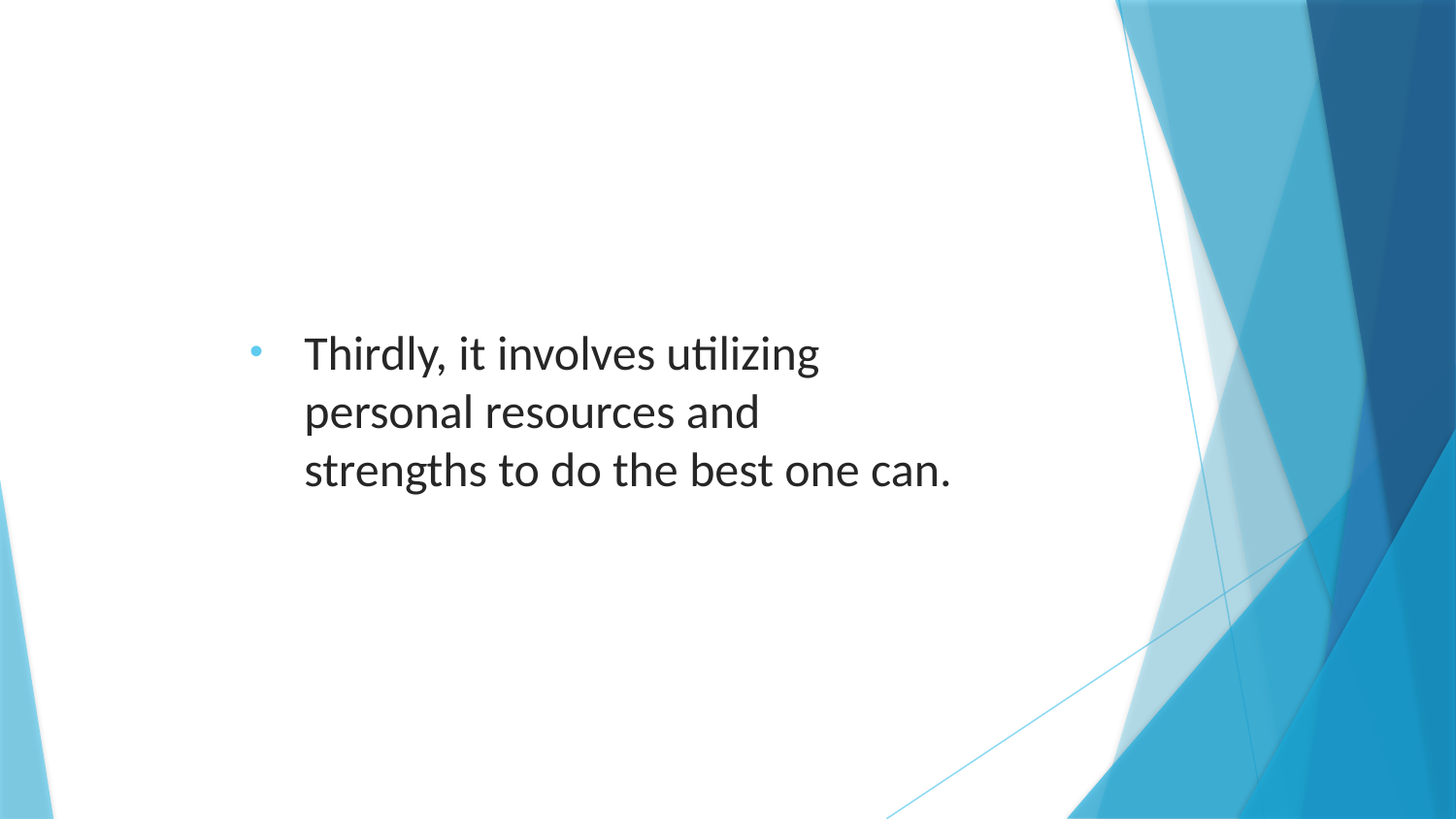

Thirdly, it involves utilizing personal resources and strengths to do the best one can.